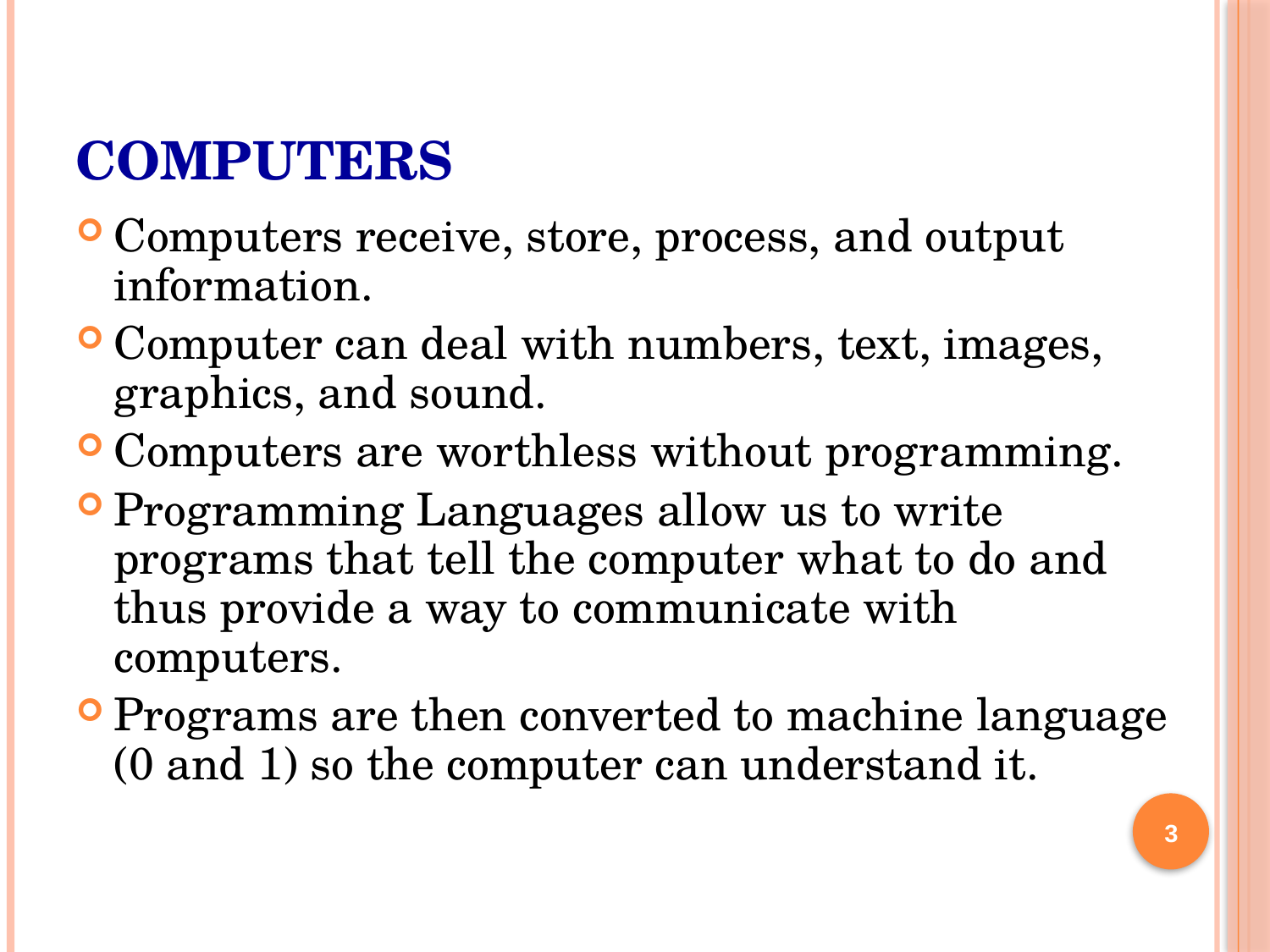

# Computers
Computers receive, store, process, and output information.
Computer can deal with numbers, text, images, graphics, and sound.
Computers are worthless without programming.
Programming Languages allow us to write programs that tell the computer what to do and thus provide a way to communicate with computers.
Programs are then converted to machine language (0 and 1) so the computer can understand it.
3